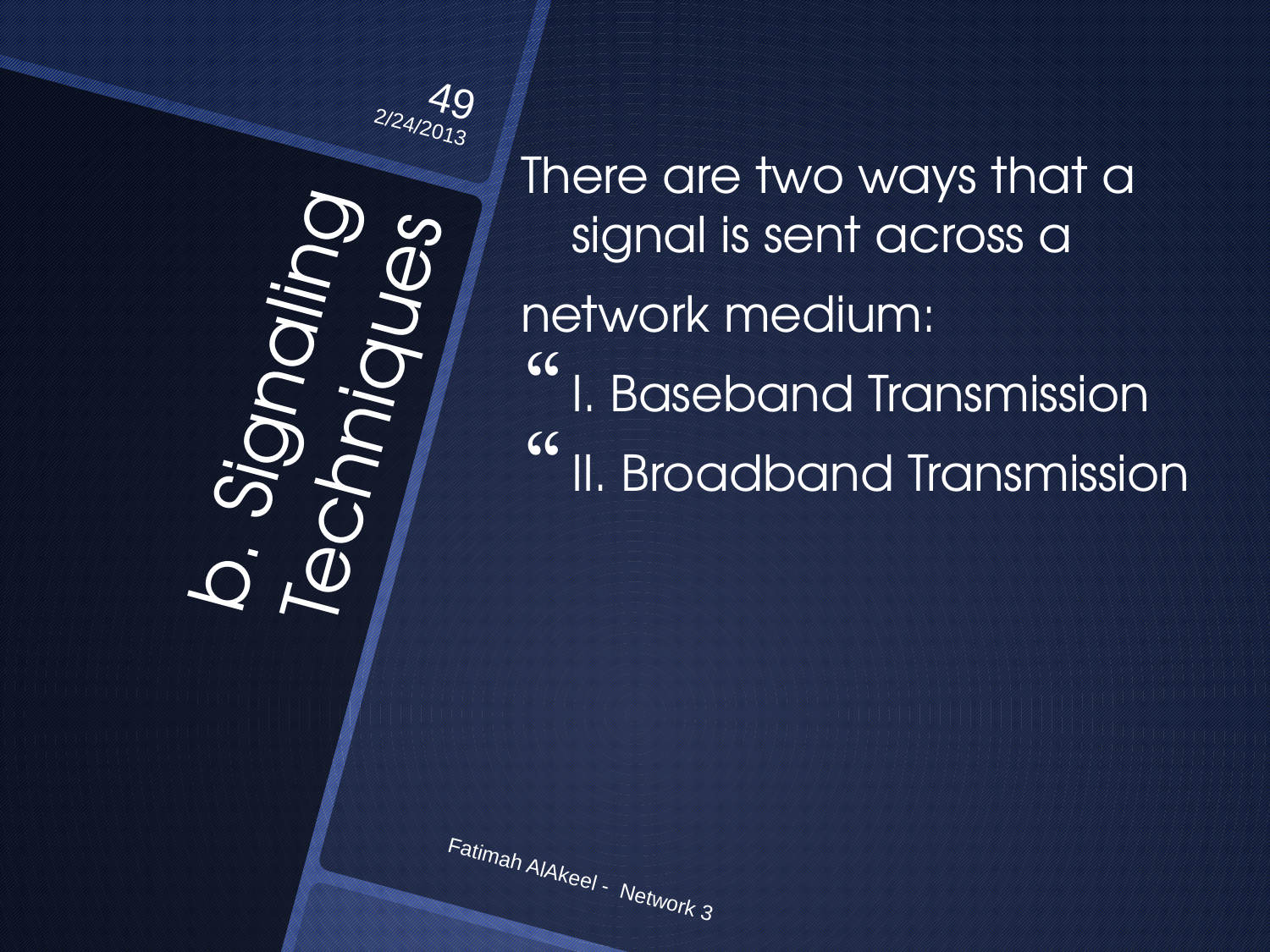

49
2/24/2013
There are two ways that a signal is sent across a
network medium:
I. Baseband Transmission
II. Broadband Transmission
# b. Signaling Techniques
Fatimah AlAkeel -  Network 3